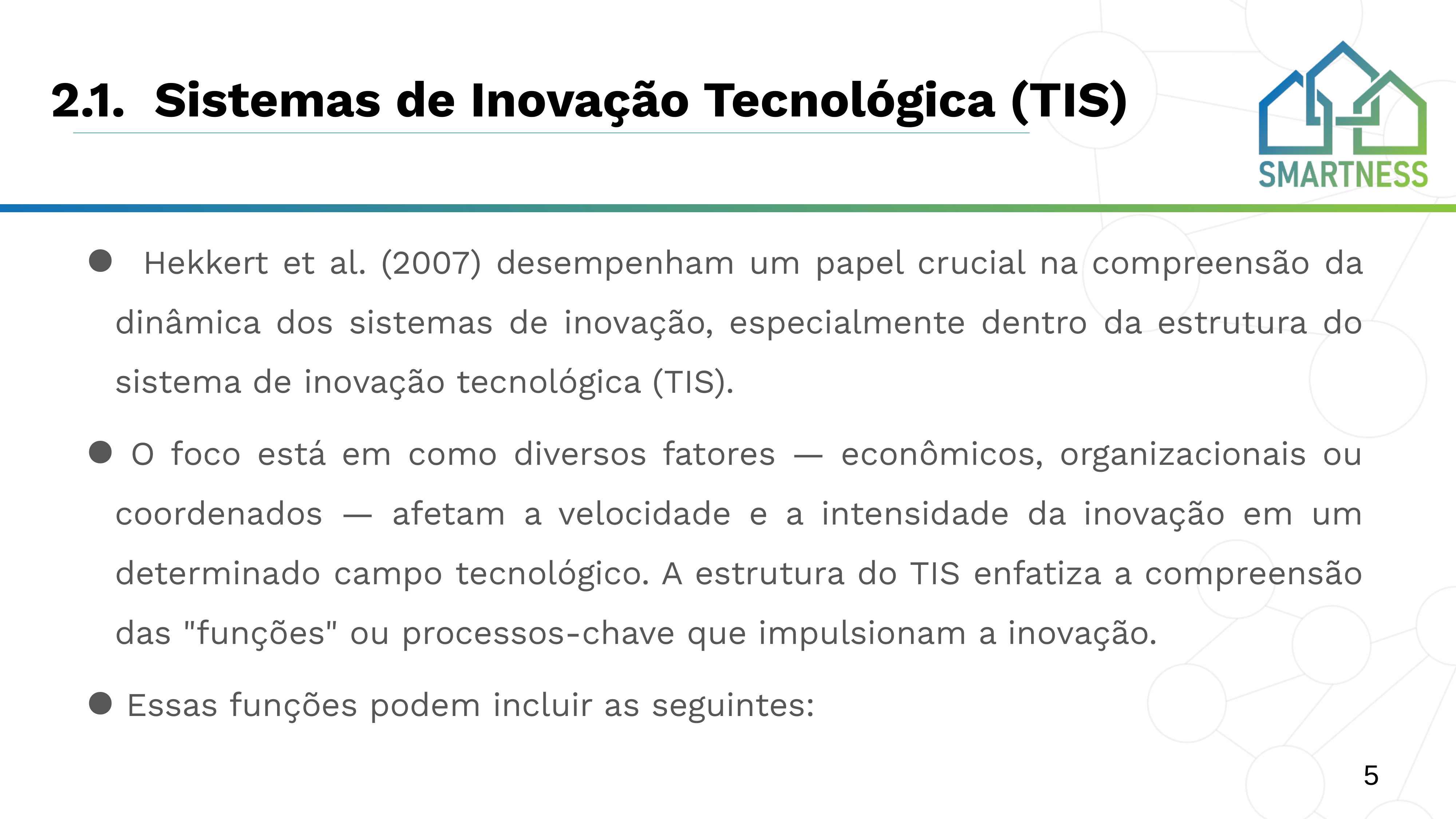

# 2.1.  Sistemas de Inovação Tecnológica (TIS)
  Hekkert et al. (2007) desempenham um papel crucial na compreensão da dinâmica dos sistemas de inovação, especialmente dentro da estrutura do sistema de inovação tecnológica (TIS).
 O foco está em como diversos fatores — econômicos, organizacionais ou coordenados — afetam a velocidade e a intensidade da inovação em um determinado campo tecnológico. A estrutura do TIS enfatiza a compreensão das "funções" ou processos-chave que impulsionam a inovação.
 Essas funções podem incluir as seguintes:
5